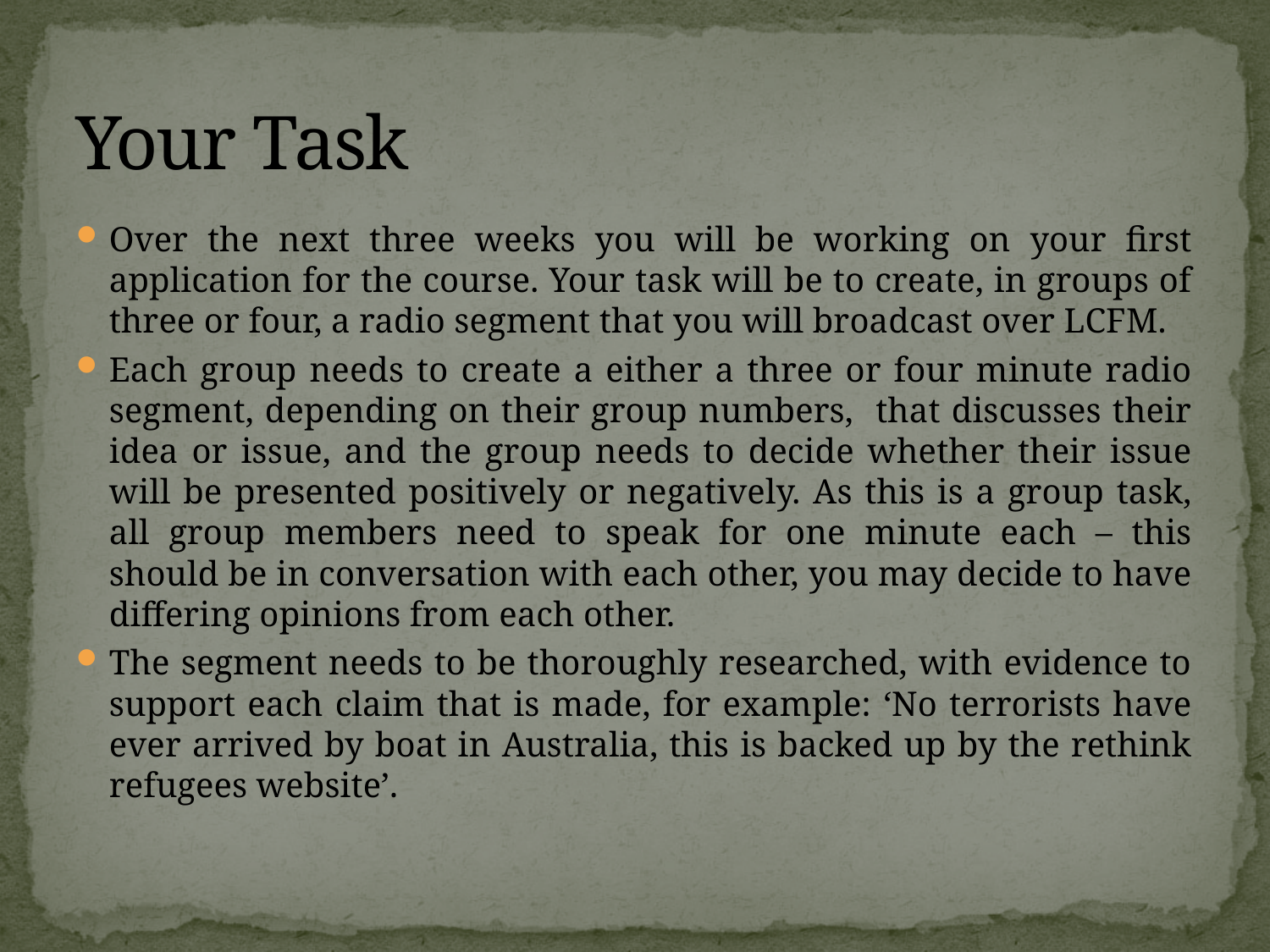

# Your Task
Over the next three weeks you will be working on your first application for the course. Your task will be to create, in groups of three or four, a radio segment that you will broadcast over LCFM.
Each group needs to create a either a three or four minute radio segment, depending on their group numbers,  that discusses their idea or issue, and the group needs to decide whether their issue will be presented positively or negatively. As this is a group task, all group members need to speak for one minute each – this should be in conversation with each other, you may decide to have differing opinions from each other.
The segment needs to be thoroughly researched, with evidence to support each claim that is made, for example: ‘No terrorists have ever arrived by boat in Australia, this is backed up by the rethink refugees website’.